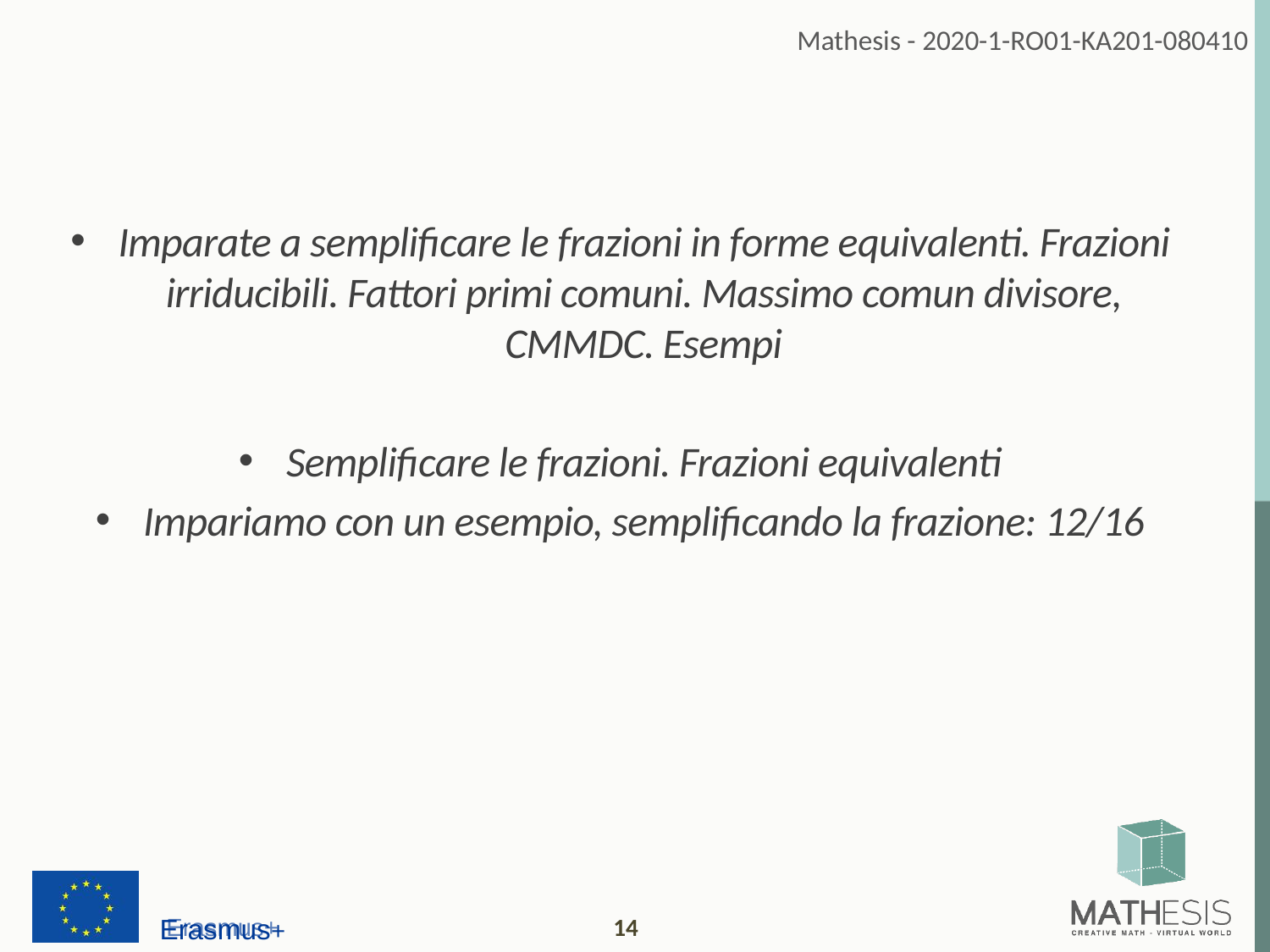

Imparate a semplificare le frazioni in forme equivalenti. Frazioni irriducibili. Fattori primi comuni. Massimo comun divisore, CMMDC. Esempi

Semplificare le frazioni. Frazioni equivalenti
Impariamo con un esempio, semplificando la frazione: 12/16